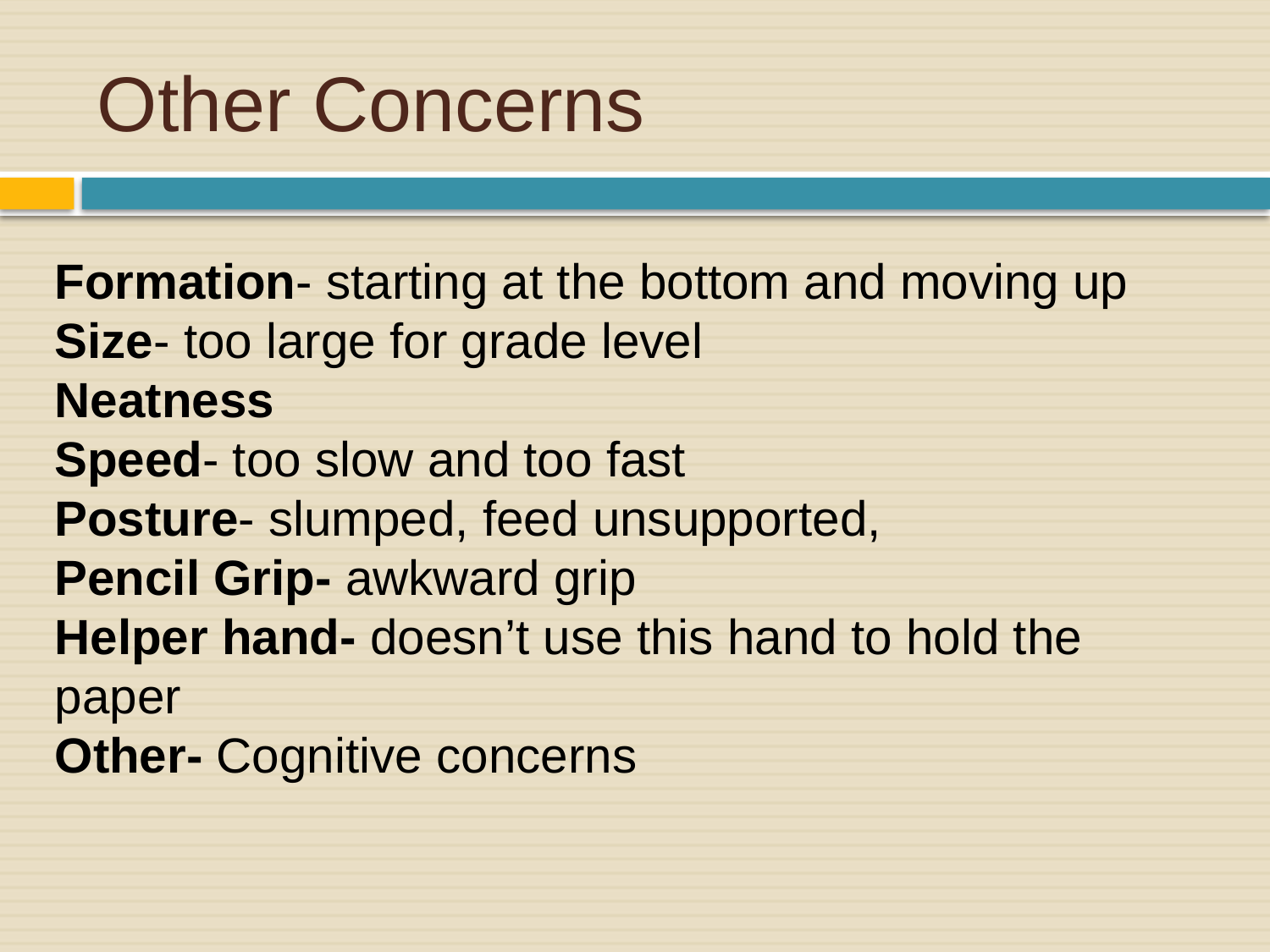

# Other Concerns
Formation- starting at the bottom and moving up
Size- too large for grade level
Neatness
Speed- too slow and too fast
Posture- slumped, feed unsupported,
Pencil Grip- awkward grip
Helper hand- doesn’t use this hand to hold the paper
Other- Cognitive concerns